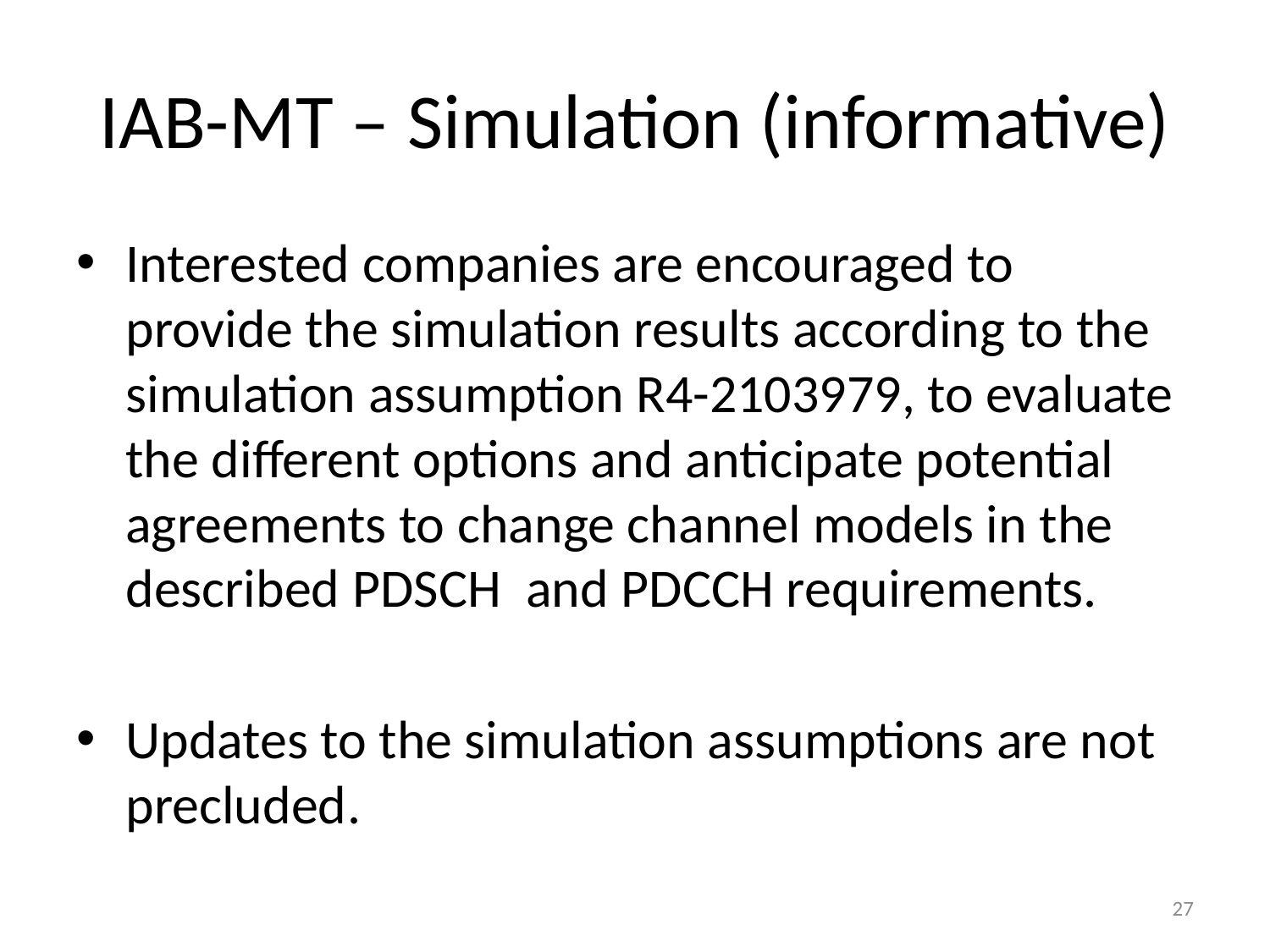

# IAB-MT – Simulation (informative)
Interested companies are encouraged to provide the simulation results according to the simulation assumption R4-2103979, to evaluate the different options and anticipate potential agreements to change channel models in the described PDSCH  and PDCCH requirements.

Updates to the simulation assumptions are not precluded.
27